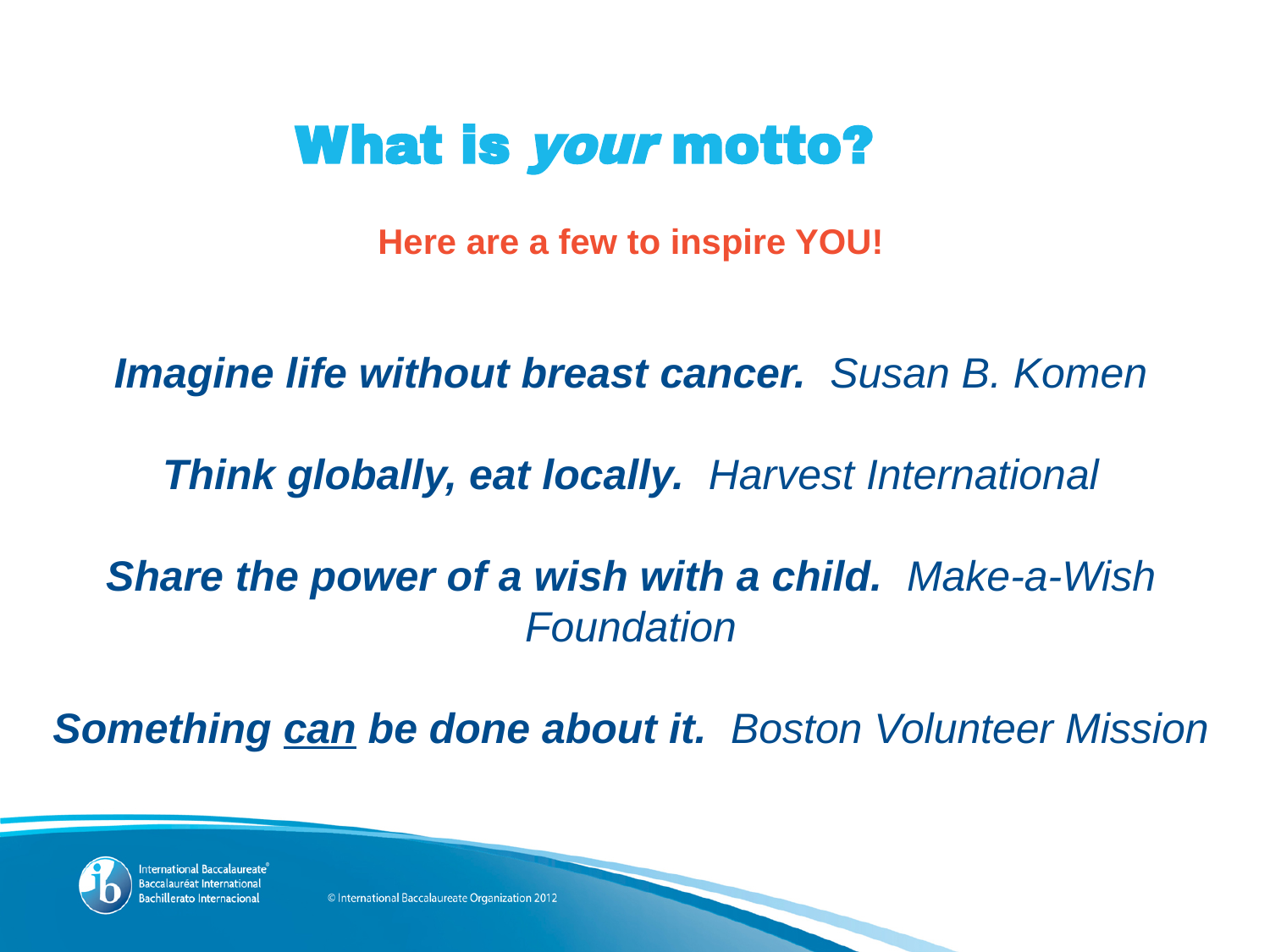

What is your motto?
Here are a few to inspire YOU!

Imagine life without breast cancer.  Susan B. Komen

Think globally, eat locally.  Harvest International

Share the power of a wish with a child.  Make-a-Wish Foundation

Something can be done about it.  Boston Volunteer Mission